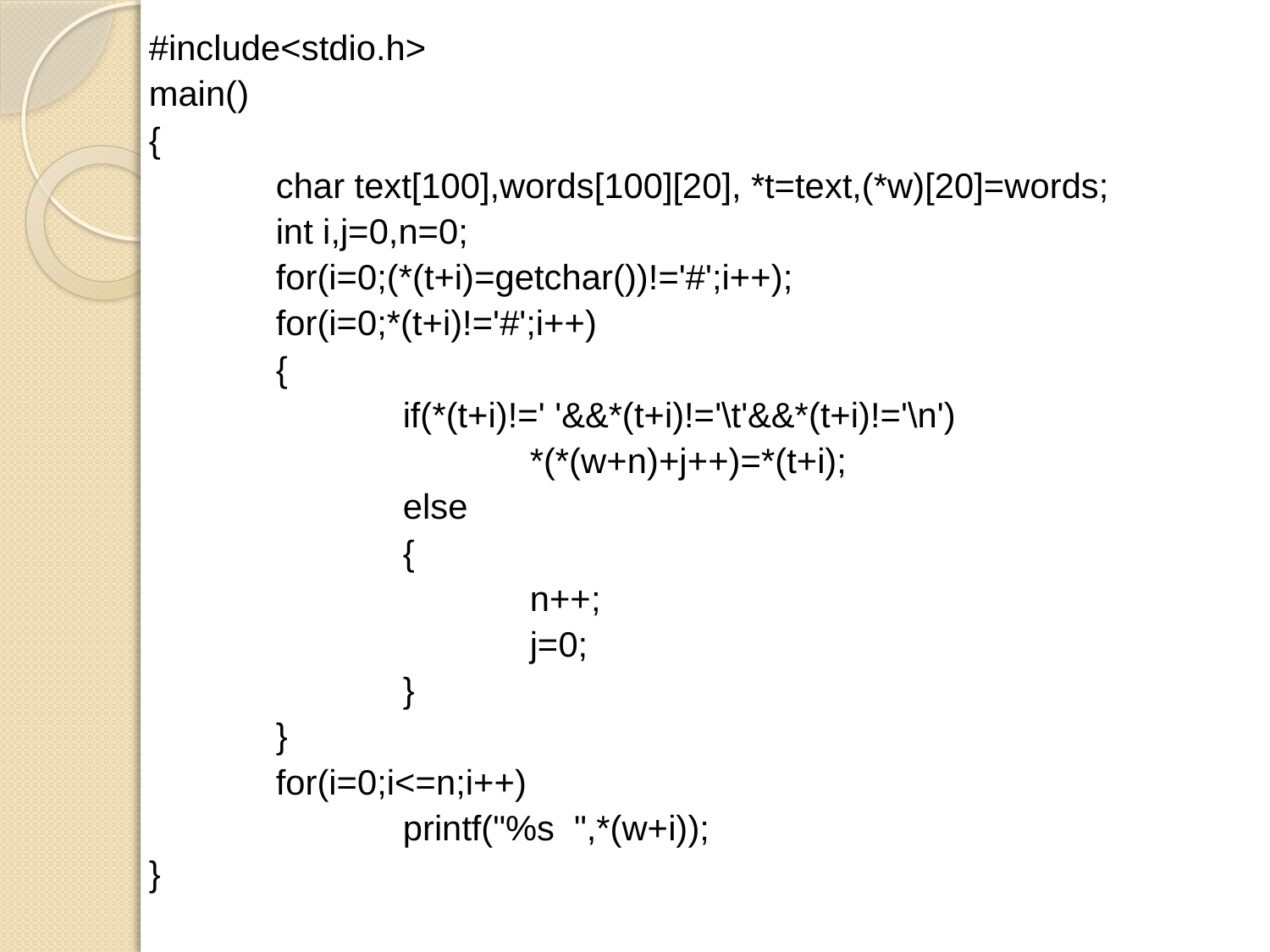

#include<stdio.h>
main()
{
 	char text[100],words[100][20], *t=text,(*w)[20]=words;
 	int i,j=0,n=0;
 	for(i=0;(*(t+i)=getchar())!='#';i++);
 	for(i=0;*(t+i)!='#';i++)
 	{
  		if(*(t+i)!=' '&&*(t+i)!='\t'&&*(t+i)!='\n')
    			*(*(w+n)+j++)=*(t+i);
  		else
  		{
    			n++;
    			j=0;
  		}
 	}
 	for(i=0;i<=n;i++)
  		printf("%s  ",*(w+i));
}